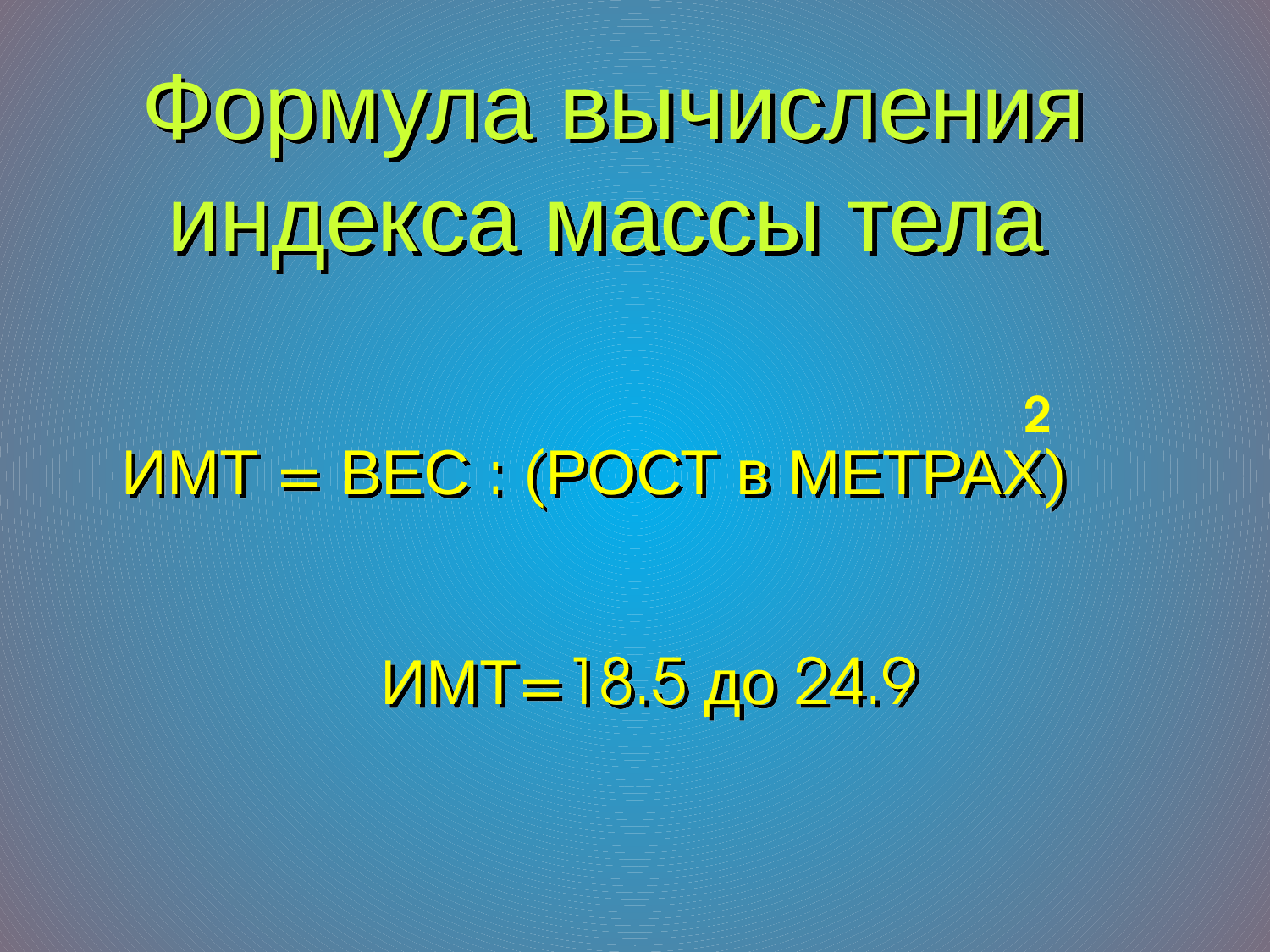

Формула вычисления
 индекса массы тела
2

ИМТ = ВЕС : (РОСТ в МЕТРАХ)

ИМТ=18.5 до 24.9